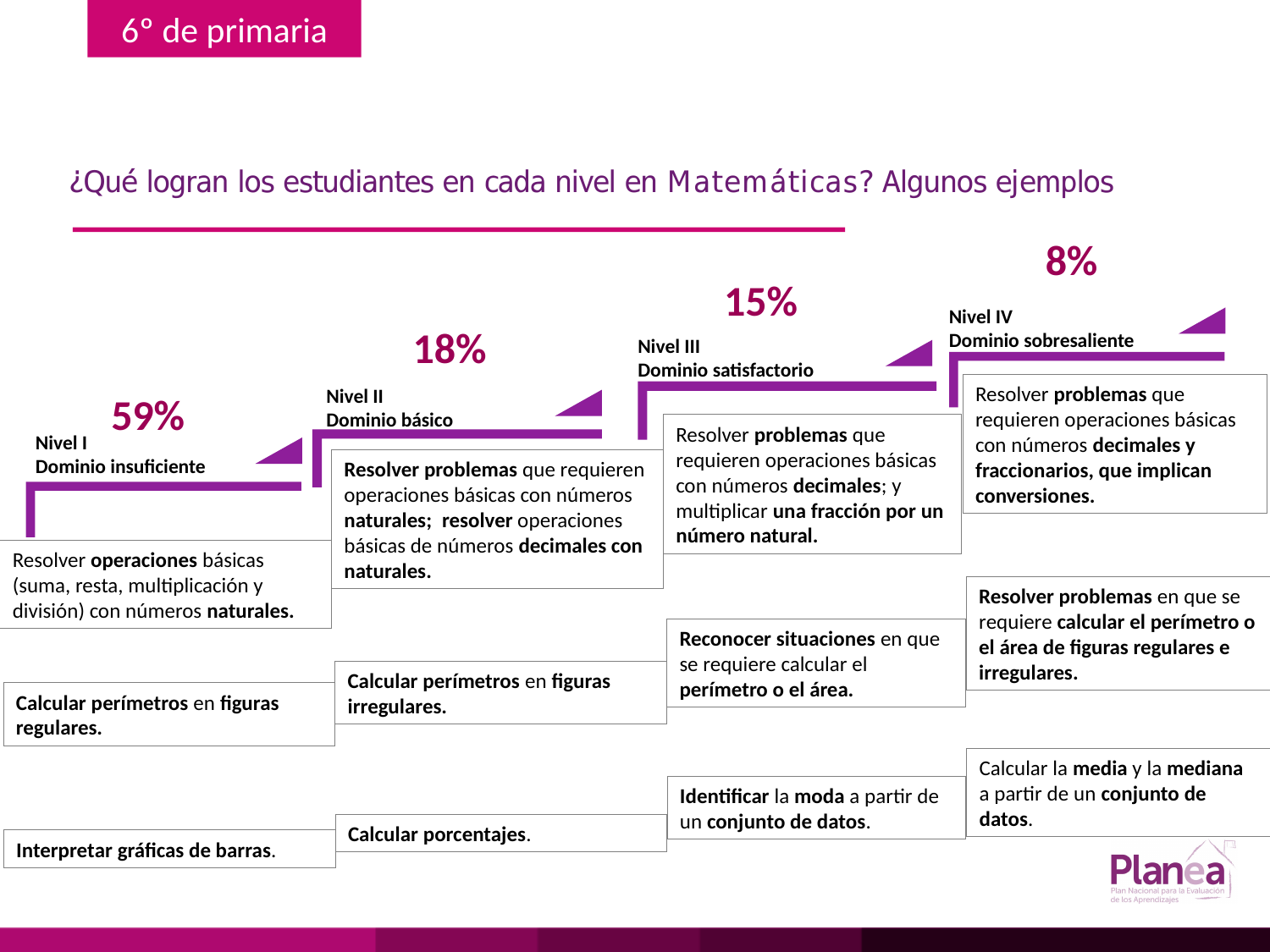

-
¿Qué logran los estudiantes en cada nivel en Matemáticas? Algunos ejemplos
8%
15%
18%
59%
Nivel IV
Dominio sobresaliente

Nivel III
Dominio satisfactorio

Nivel II
Dominio básico

Nivel I
Dominio insuficiente

Resolver problemas que requieren operaciones básicas con números decimales y fraccionarios, que implican conversiones.
Resolver problemas que requieren operaciones básicas con números decimales; y multiplicar una fracción por un número natural.
Resolver problemas que requieren operaciones básicas con números naturales;  resolver operaciones básicas de números decimales con naturales.
Resolver operaciones básicas (suma, resta, multiplicación y división) con números naturales.
Resolver problemas en que se requiere calcular el perímetro o el área de figuras regulares e irregulares.
Reconocer situaciones en que se requiere calcular el perímetro o el área.
Calcular perímetros en figuras irregulares.
Calcular perímetros en figuras regulares.
Calcular la media y la mediana a partir de un conjunto de datos.
Identificar la moda a partir de un conjunto de datos.
Calcular porcentajes.
Interpretar gráficas de barras.